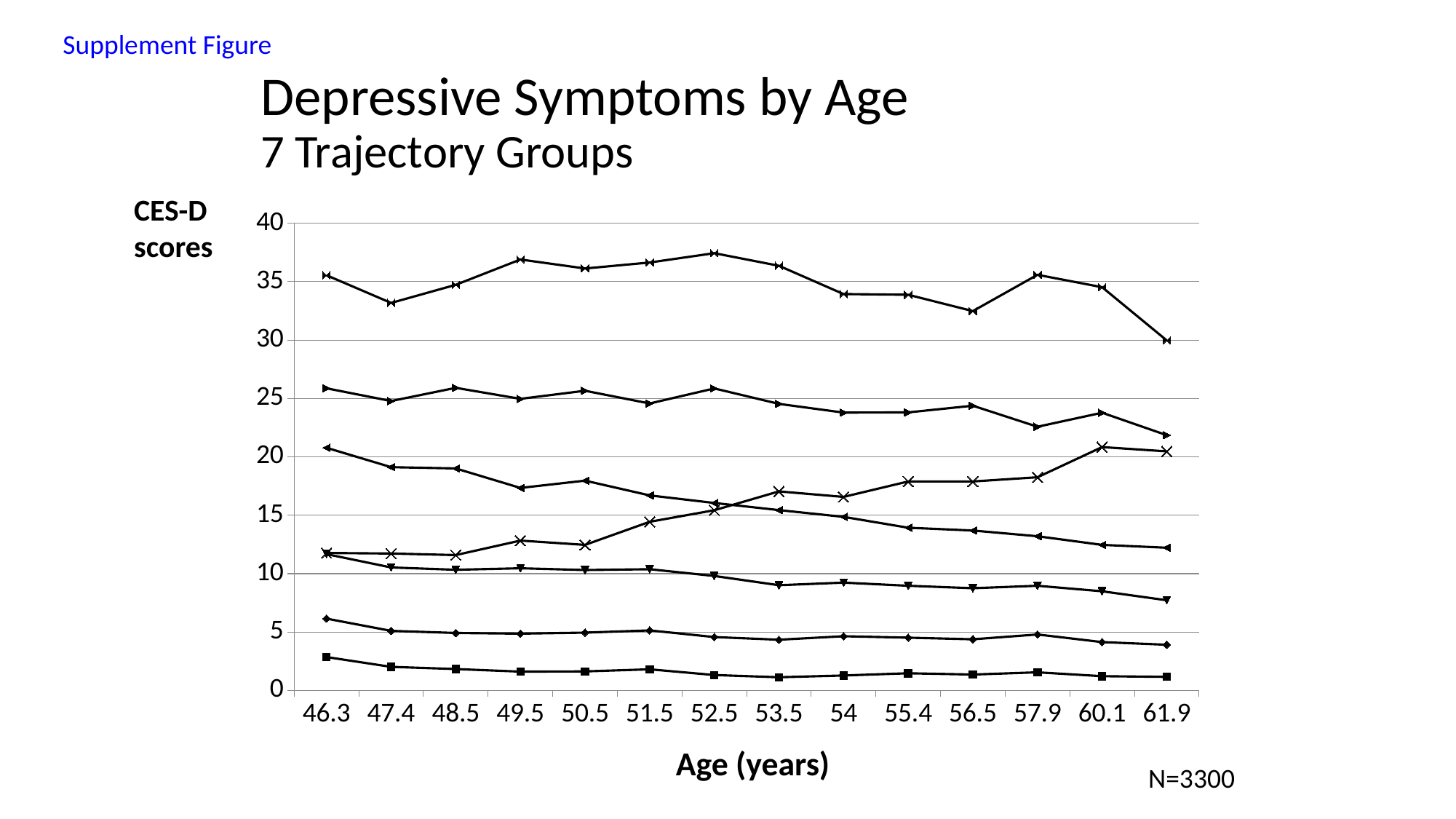

Supplement Figure
# Depressive Symptoms by Age 7 Trajectory Groups
CES-D
scores

### Chart

| Category | Group1 | Group2 | Group3 | Group4 | Group5 | Group6 | Group7 |
|---|---|---|---|---|---|---|---|
| 46.3 | 2.86 | 6.1499999999999995 | 11.67 | 11.77 | 25.87 | 20.779999999999998 | 35.550000000000004 |
| 47.4 | 2.02 | 5.1 | 10.53 | 11.719999999999999 | 24.779999999999998 | 19.12 | 33.18 |
| 48.5 | 1.83 | 4.92 | 10.33 | 11.59 | 25.91 | 19.010000000000005 | 34.73000000000001 |
| 49.5 | 1.61 | 4.859999999999999 | 10.46 | 12.83 | 24.97 | 17.34 | 36.9 |
| 50.5 | 1.6300000000000001 | 4.95 | 10.31 | 12.46 | 25.66 | 17.959999999999997 | 36.13 |
| 51.5 | 1.81 | 5.14 | 10.38 | 14.44 | 24.57 | 16.7 | 36.64 |
| 52.5 | 1.32 | 4.57 | 9.8 | 15.43 | 25.86 | 16.05 | 37.44 |
| 53.5 | 1.1299999999999997 | 4.34 | 9.01 | 17.04 | 24.54 | 15.44 | 36.36 |
| 54 | 1.28 | 4.64 | 9.229999999999999 | 16.57 | 23.79 | 14.860000000000001 | 33.94 |
| 55.4 | 1.47 | 4.52 | 8.960000000000003 | 17.89 | 23.810000000000002 | 13.93 | 33.879999999999995 |
| 56.5 | 1.36 | 4.38 | 8.75 | 17.89 | 24.38 | 13.69 | 32.480000000000004 |
| 57.9 | 1.55 | 4.79 | 8.960000000000003 | 18.25 | 22.58 | 13.2 | 35.59 |
| 60.1 | 1.22 | 4.14 | 8.49 | 20.84 | 23.779999999999998 | 12.46 | 34.53 |
| 61.9 | 1.1599999999999997 | 3.9099999999999997 | 7.72 | 20.47 | 21.86 | 12.219999999999999 | 29.97 |
Age (years)
N=3300